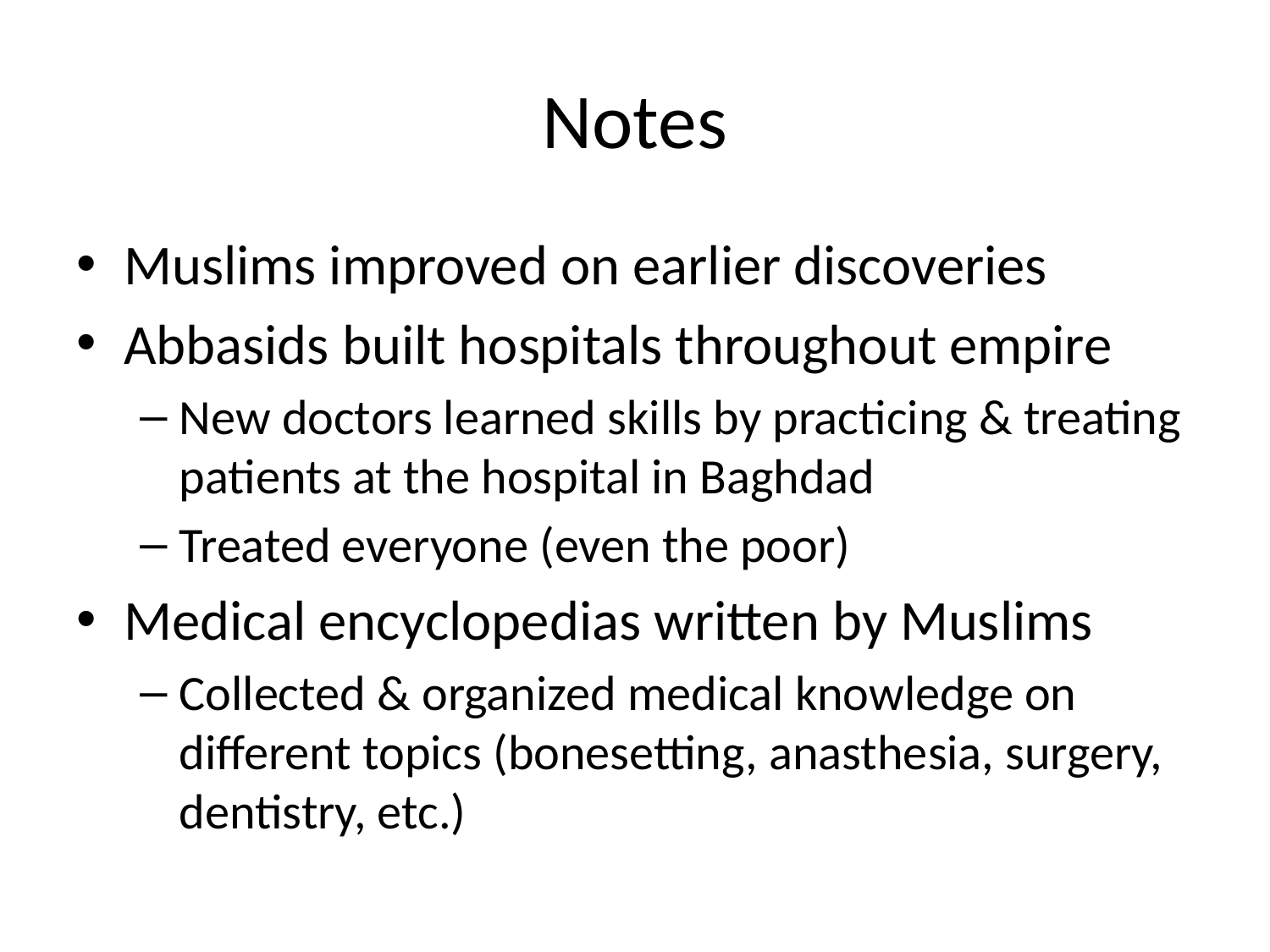

# Notes
Muslims improved on earlier discoveries
Abbasids built hospitals throughout empire
New doctors learned skills by practicing & treating patients at the hospital in Baghdad
Treated everyone (even the poor)
Medical encyclopedias written by Muslims
Collected & organized medical knowledge on different topics (bonesetting, anasthesia, surgery, dentistry, etc.)